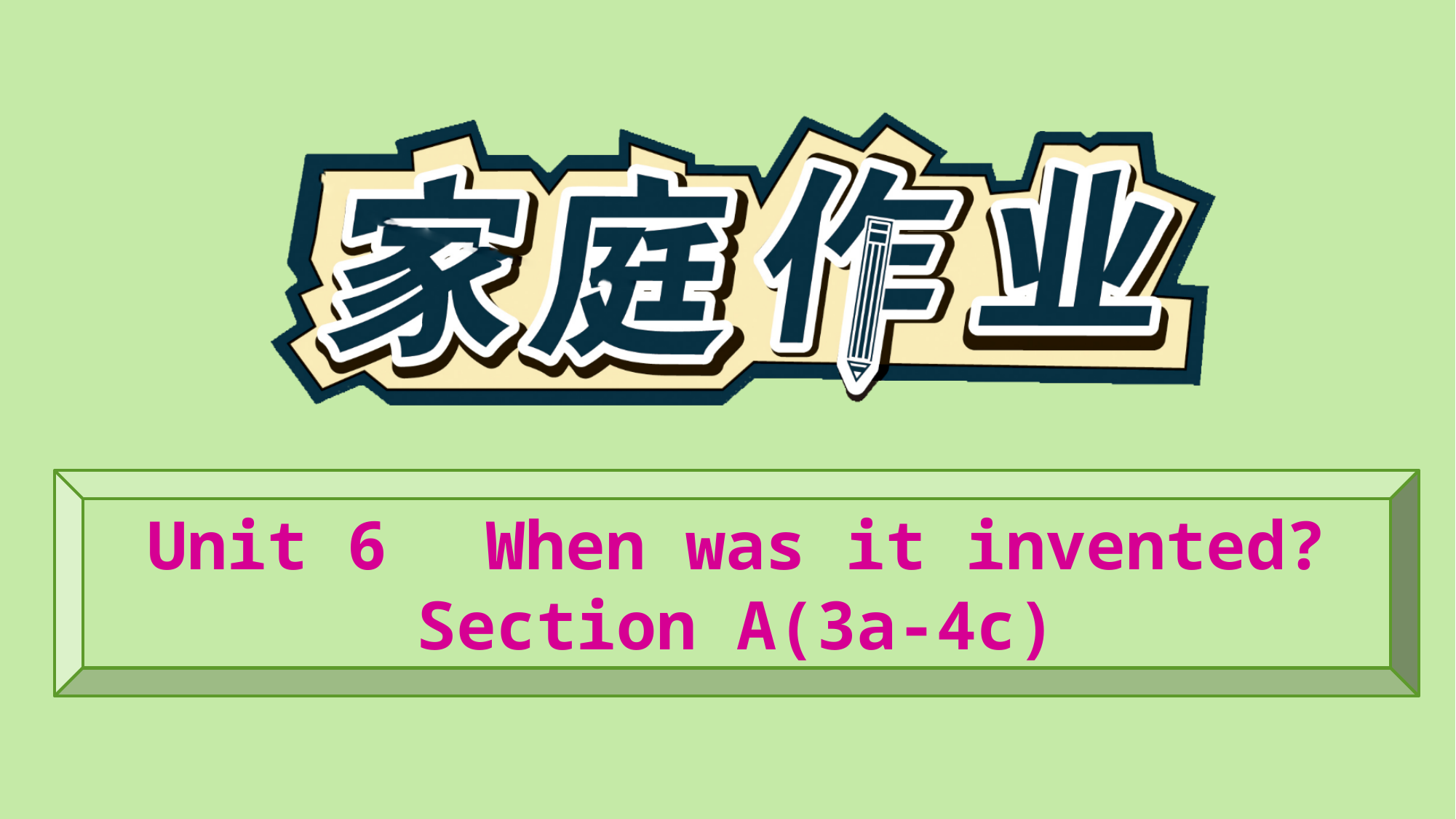

Unit 6　When was it invented?
Section A(3a-4c)